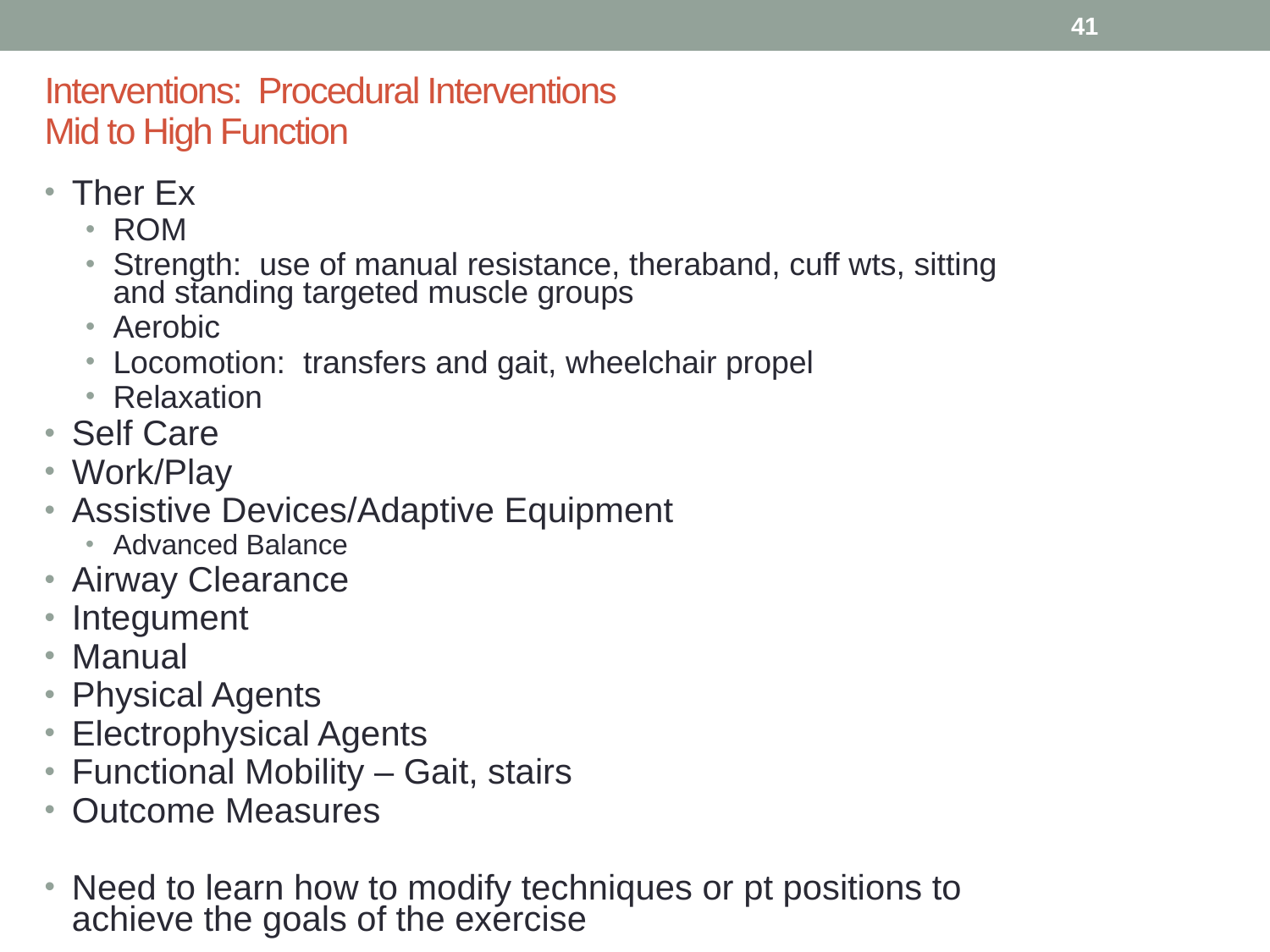

41
# Interventions:  Procedural Interventions Mid to High Function
Ther Ex
ROM
Strength:  use of manual resistance, theraband, cuff wts, sitting and standing targeted muscle groups
Aerobic
Locomotion:  transfers and gait, wheelchair propel
Relaxation
Self Care
Work/Play
Assistive Devices/Adaptive Equipment
Advanced Balance
Airway Clearance
Integument
Manual
Physical Agents
Electrophysical Agents
Functional Mobility – Gait, stairs
Outcome Measures

Need to learn how to modify techniques or pt positions to achieve the goals of the exercise